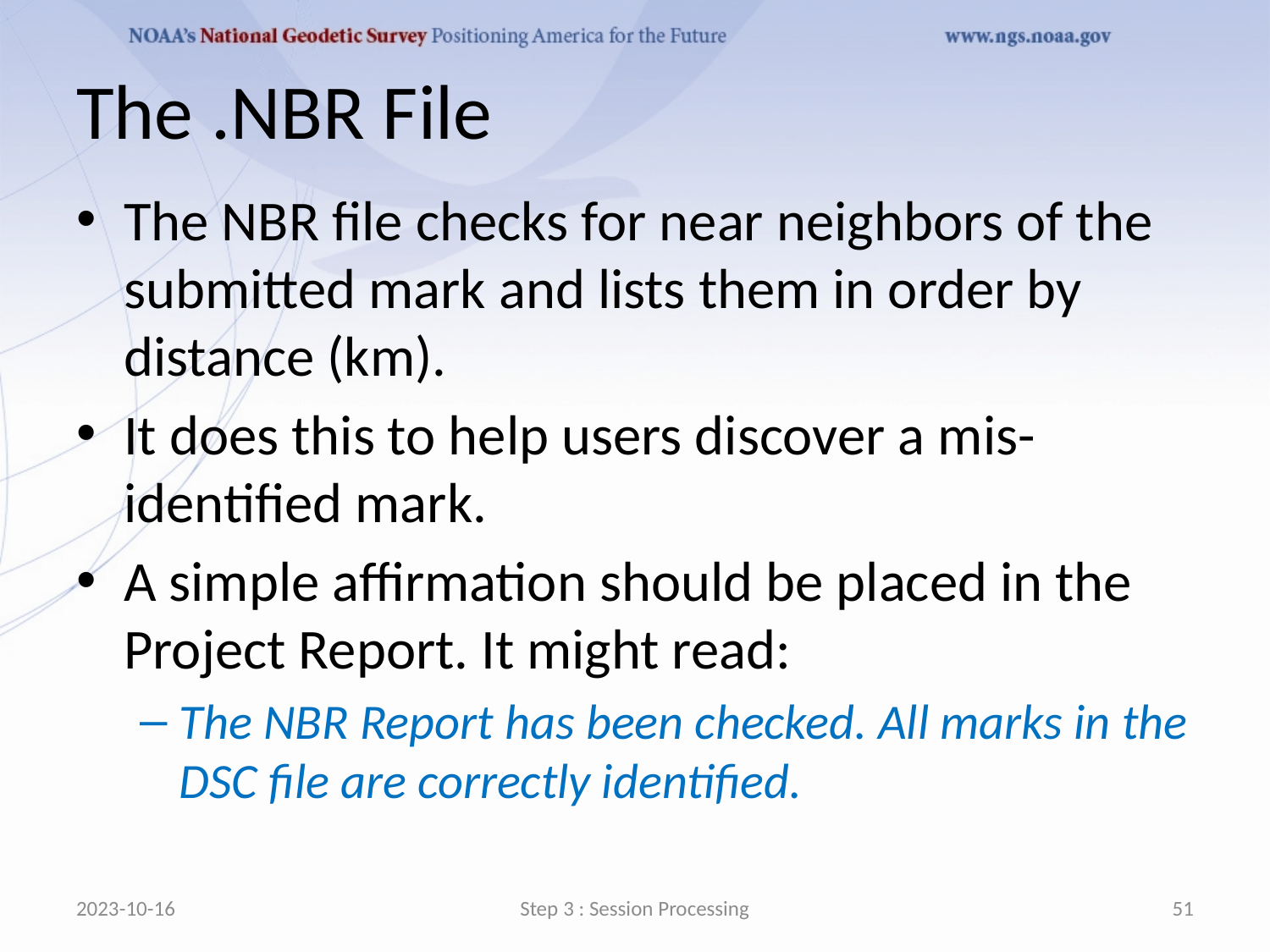

# The .NBR File
The NBR file checks for near neighbors of the submitted mark and lists them in order by distance (km).
It does this to help users discover a mis-identified mark.
A simple affirmation should be placed in the Project Report. It might read:
The NBR Report has been checked. All marks in the DSC file are correctly identified.

2023-10-16
Step 3 : Session Processing
51